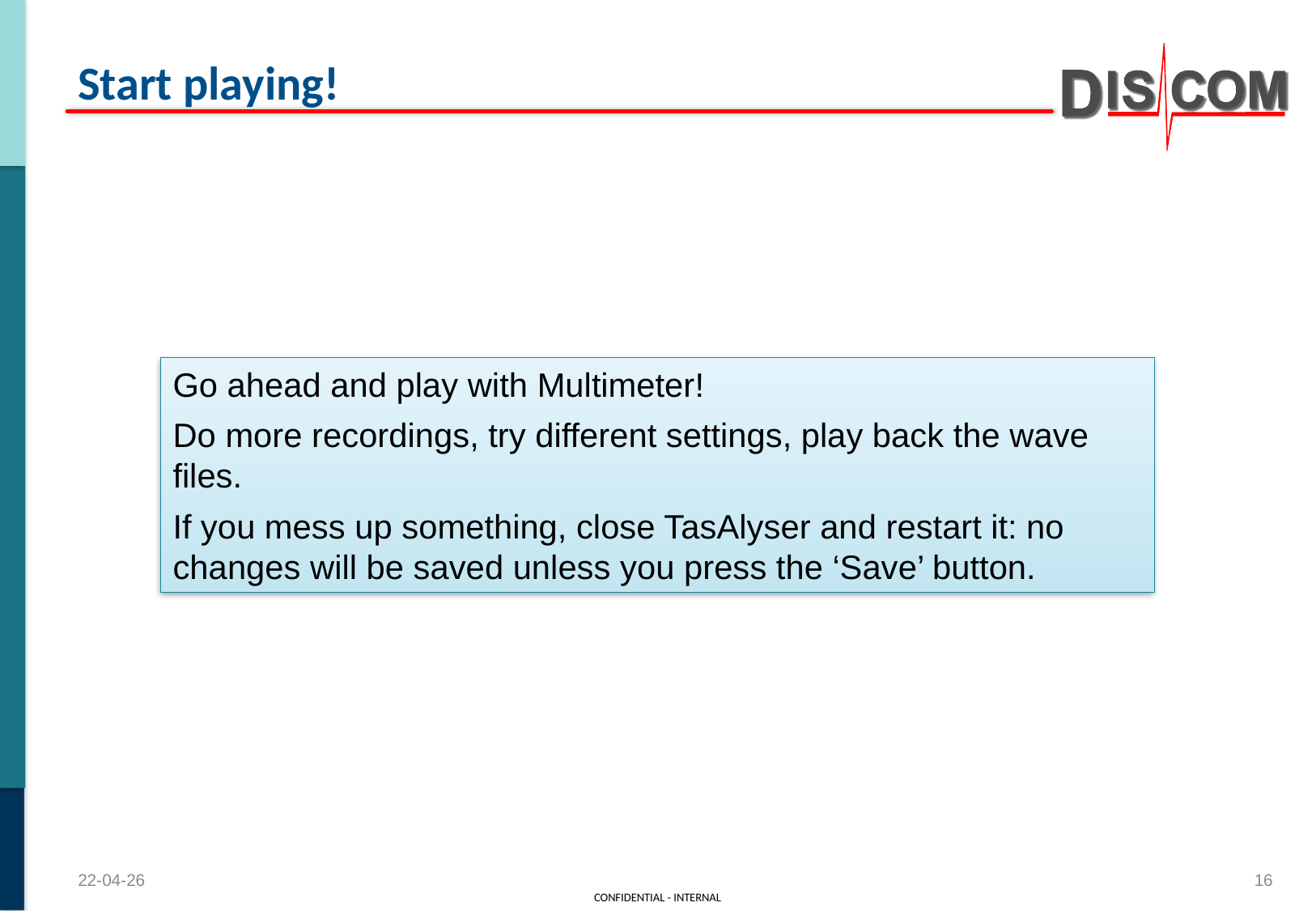

# Start playing!
Go ahead and play with Multimeter!
Do more recordings, try different settings, play back the wave files.
If you mess up something, close TasAlyser and restart it: no changes will be saved unless you press the ‘Save’ button.

22-04-26
16